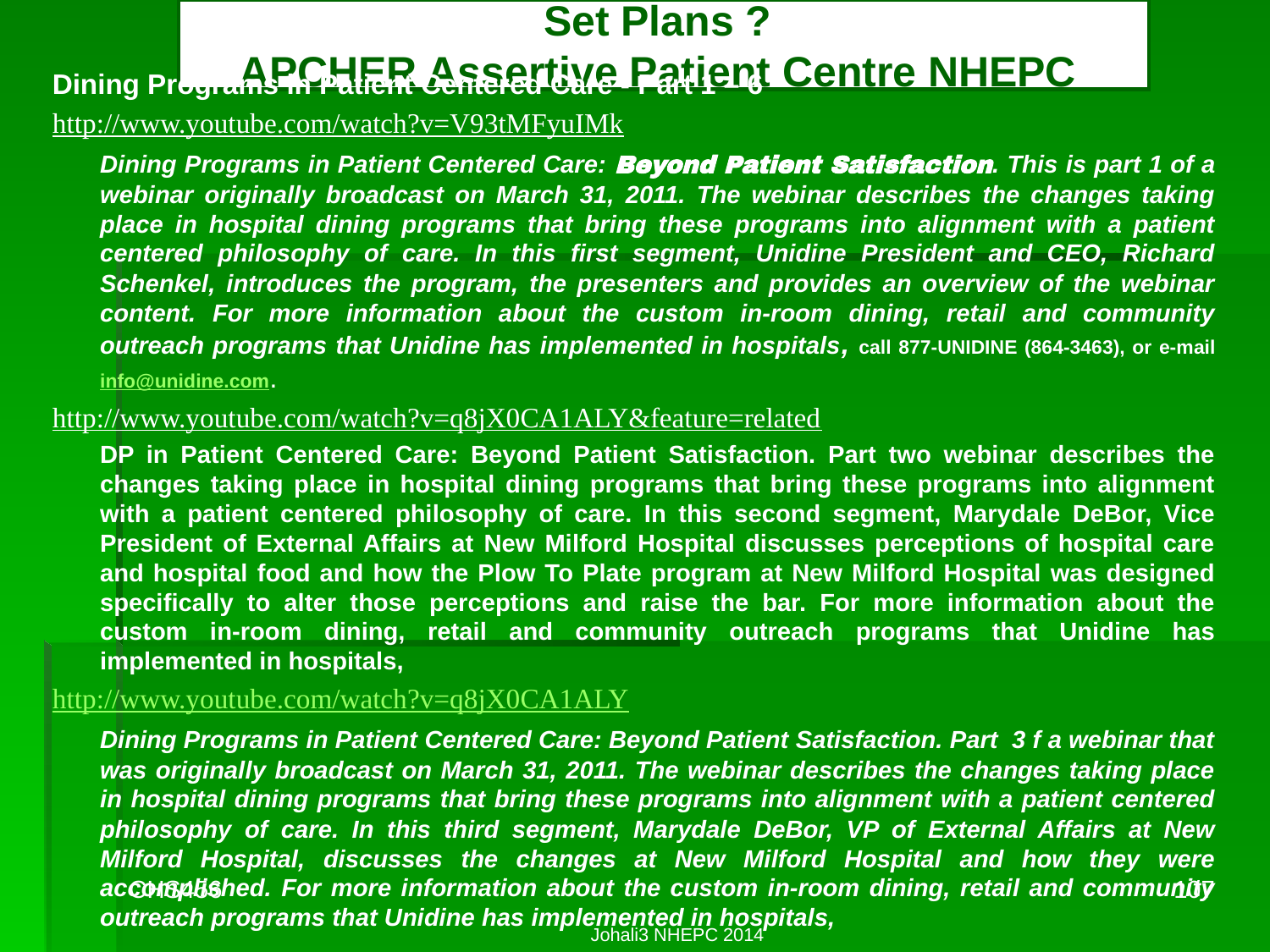

# Set Plans ? APCHER Assertive Patient Centre NHEPC
Dining Programs in Patient Centered Care - Part 1 – 6
http://www.youtube.com/watch?v=V93tMFyuIMk
	Dining Programs in Patient Centered Care: Beyond Patient Satisfaction. This is part 1 of a webinar originally broadcast on March 31, 2011. The webinar describes the changes taking place in hospital dining programs that bring these programs into alignment with a patient centered philosophy of care. In this first segment, Unidine President and CEO, Richard Schenkel, introduces the program, the presenters and provides an overview of the webinar content. For more information about the custom in-room dining, retail and community outreach programs that Unidine has implemented in hospitals, call 877-UNIDINE (864-3463), or e-mail info@unidine.com.
http://www.youtube.com/watch?v=q8jX0CA1ALY&feature=related
	DP in Patient Centered Care: Beyond Patient Satisfaction. Part two webinar describes the changes taking place in hospital dining programs that bring these programs into alignment with a patient centered philosophy of care. In this second segment, Marydale DeBor, Vice President of External Affairs at New Milford Hospital discusses perceptions of hospital care and hospital food and how the Plow To Plate program at New Milford Hospital was designed specifically to alter those perceptions and raise the bar. For more information about the custom in-room dining, retail and community outreach programs that Unidine has implemented in hospitals,
http://www.youtube.com/watch?v=q8jX0CA1ALY
	Dining Programs in Patient Centered Care: Beyond Patient Satisfaction. Part  3 f a webinar that was originally broadcast on March 31, 2011. The webinar describes the changes taking place in hospital dining programs that bring these programs into alignment with a patient centered philosophy of care. In this third segment, Marydale DeBor, VP of External Affairs at New Milford Hospital, discusses the changes at New Milford Hospital and how they were accomplished. For more information about the custom in-room dining, retail and community outreach programs that Unidine has implemented in hospitals,

CHS456
107
Johali3 NHEPC 2014